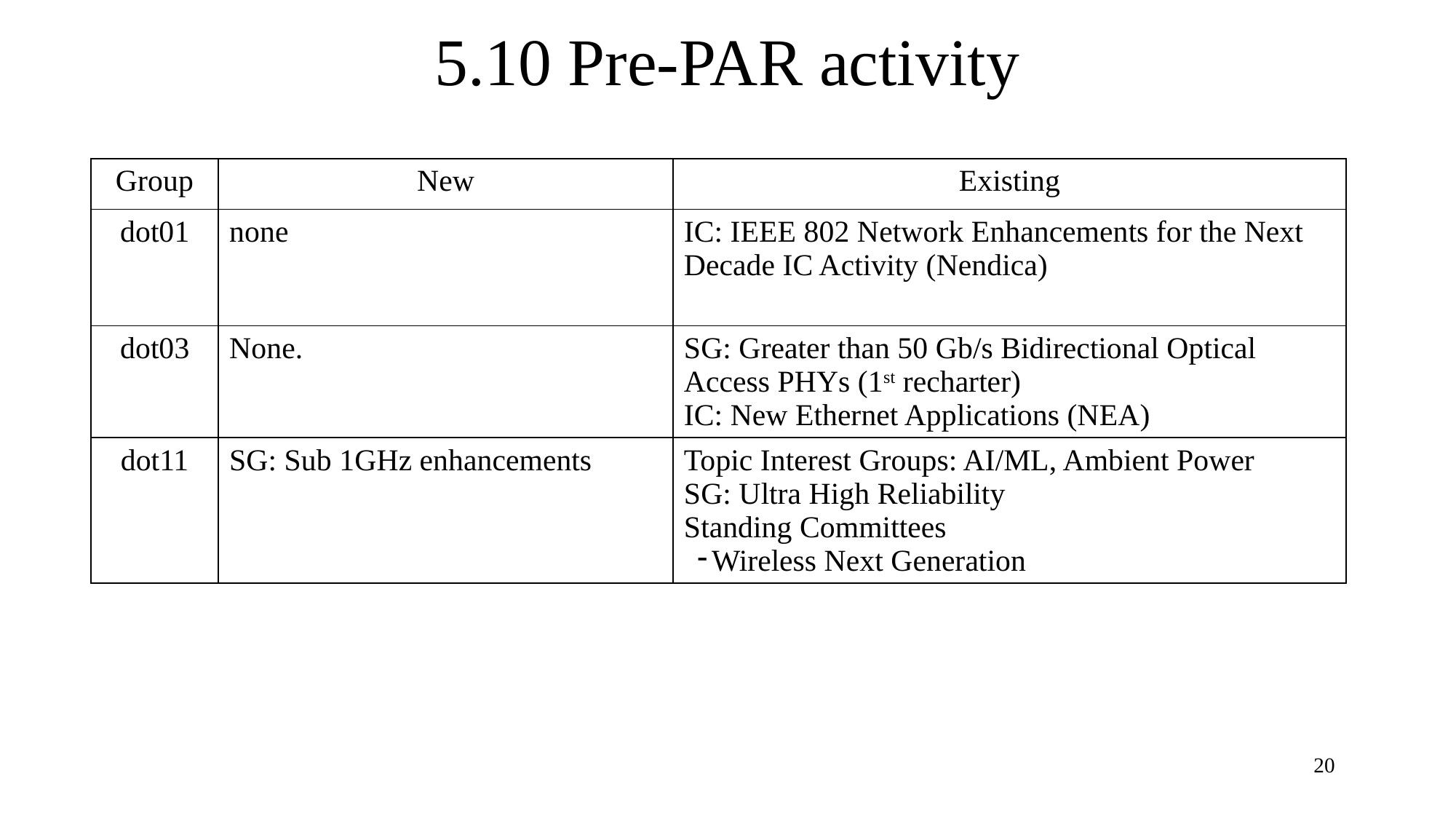

# 5.10 Pre-PAR activity
| Group | New | Existing |
| --- | --- | --- |
| dot01 | none | IC: IEEE 802 Network Enhancements for the Next Decade IC Activity (Nendica) |
| dot03 | None. | SG: Greater than 50 Gb/s Bidirectional Optical Access PHYs (1st recharter) IC: New Ethernet Applications (NEA) |
| dot11 | SG: Sub 1GHz enhancements | Topic Interest Groups: AI/ML, Ambient Power SG: Ultra High Reliability Standing Committees Wireless Next Generation |
20